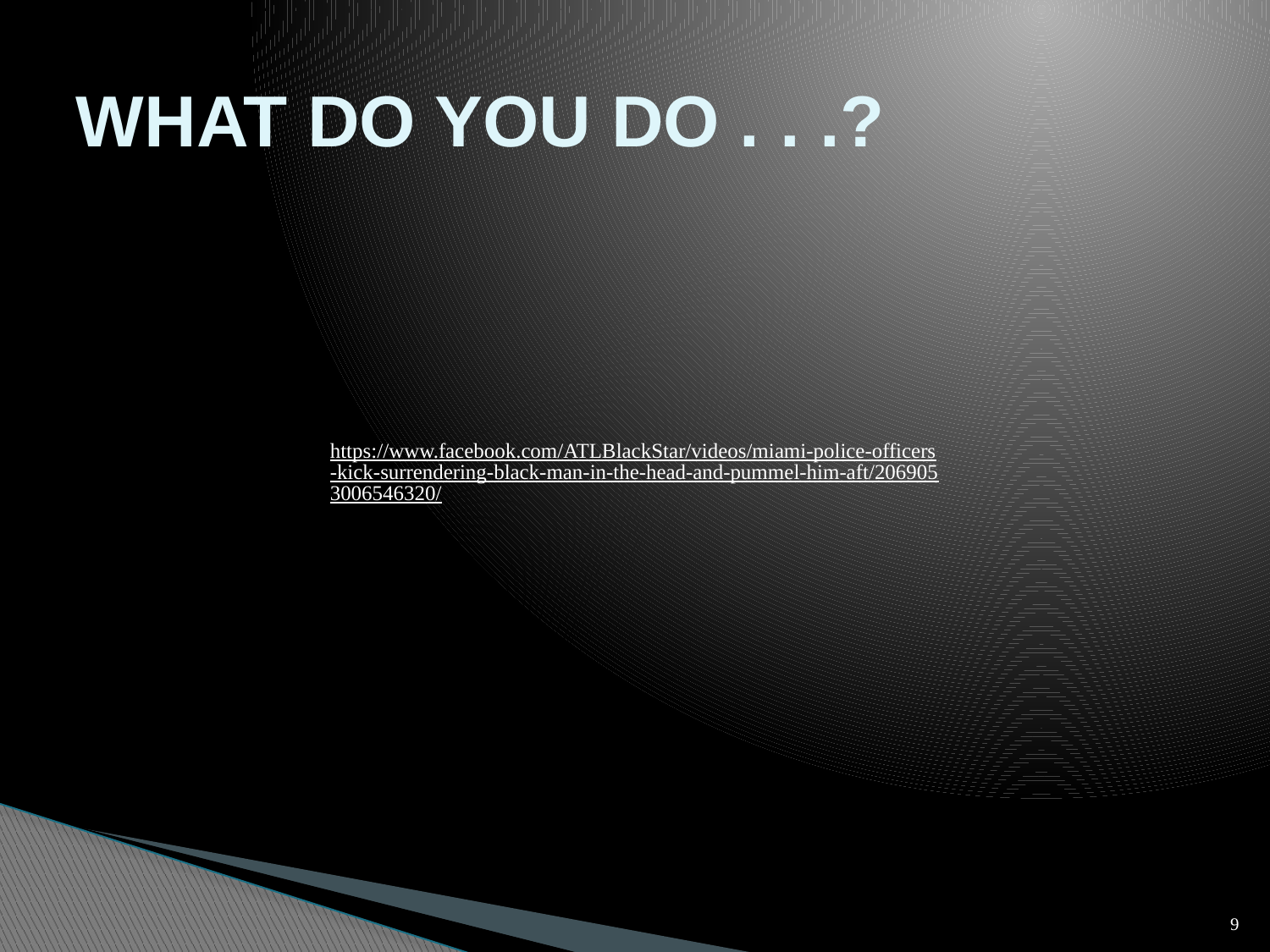

# WHAT DO YOU DO . . .?
https://www.facebook.com/ATLBlackStar/videos/miami-police-officers-kick-surrendering-black-man-in-the-head-and-pummel-him-aft/2069053006546320/
9